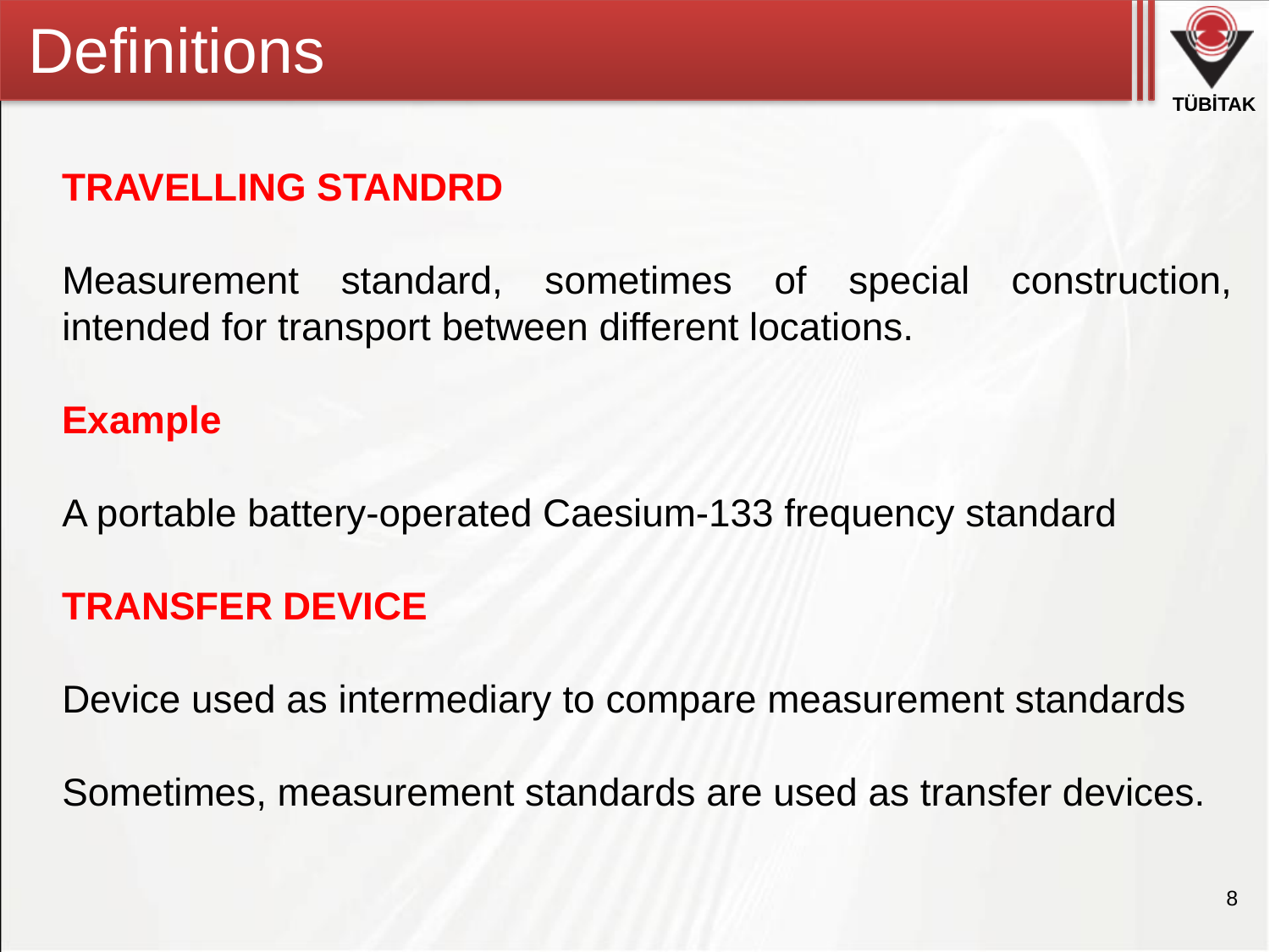

Definitions
TRAVELLING STANDRD

Measurement standard, sometimes of special construction, intended for transport between different locations.

Example

A portable battery-operated Caesium-133 frequency standard

TRANSFER DEVICE

Device used as intermediary to compare measurement standards

Sometimes, measurement standards are used as transfer devices.

8